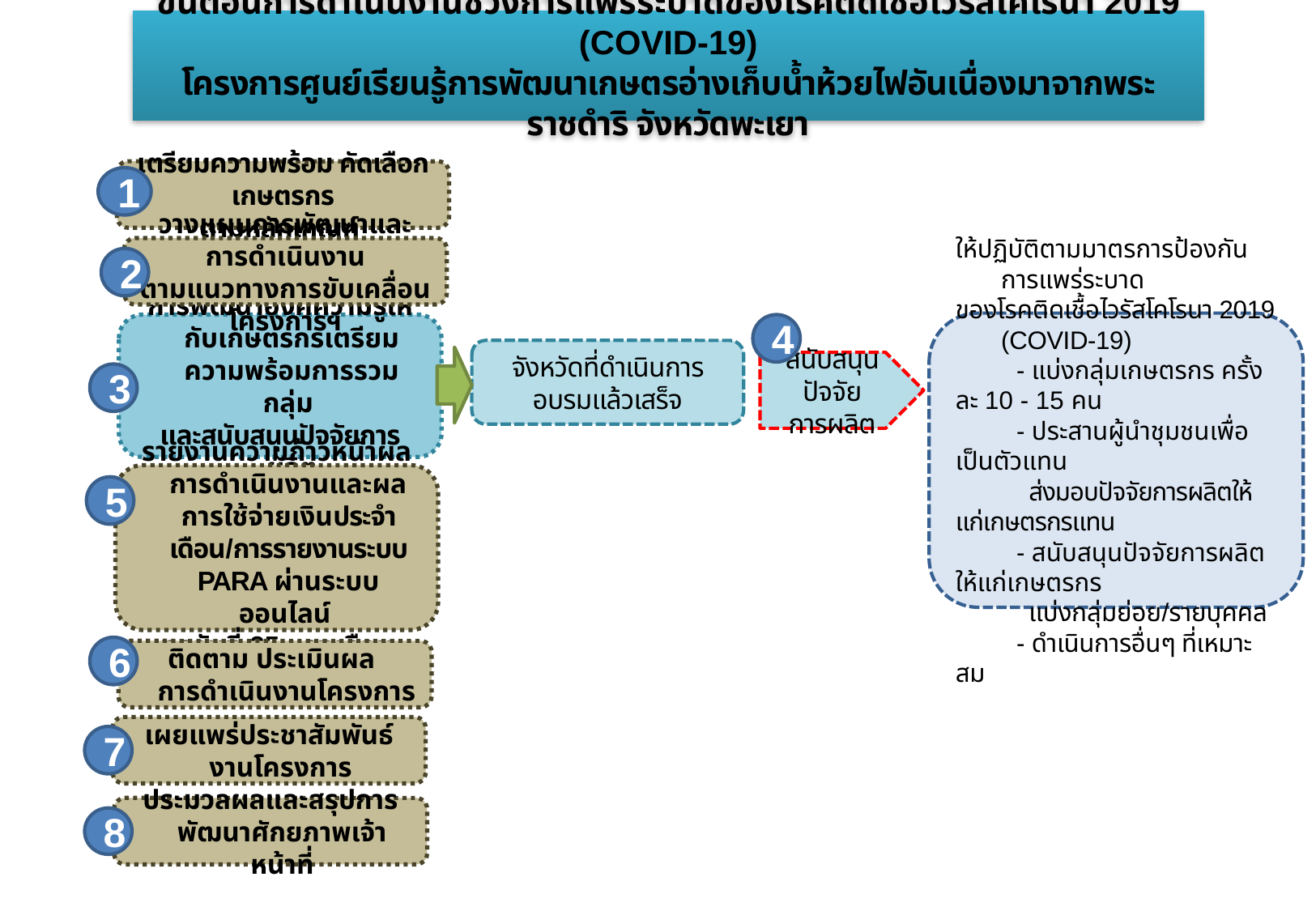

ขั้นตอนการดำเนินงานช่วงการแพร่ระบาดของโรคติดเชื้อไวรัสโคโรนา 2019 (COVID-19)
โครงการศูนย์เรียนรู้การพัฒนาเกษตรอ่างเก็บน้ำห้วยไฟอันเนื่องมาจากพระราชดำริ จังหวัดพะเยา
เตรียมความพร้อม คัดเลือกเกษตรกร
ตามหลักเกณฑ์
1
วางแผนการพัฒนาและการดำเนินงาน
ตามแนวทางการขับเคลื่อนโครงการฯ
2
ให้ปฏิบัติตามมาตรการป้องกันการแพร่ระบาด
ของโรคติดเชื้อไวรัสโคโรนา 2019 (COVID-19)
         - แบ่งกลุ่มเกษตรกร ครั้งละ 10 - 15 คน
         - ประสานผู้นำชุมชนเพื่อเป็นตัวแทน
           ส่งมอบปัจจัยการผลิตให้แก่เกษตรกรแทน
         - สนับสนุนปัจจัยการผลิตให้แก่เกษตรกร
           แบ่งกลุ่มย่อย/รายบุคคล
         - ดำเนินการอื่นๆ ที่เหมาะสม
4
การพัฒนาองค์ความรู้ให้กับเกษตรกรเตรียมความพร้อมการรวมกลุ่ม
และสนับสนุนปัจจัยการผลิต
จังหวัดที่ดำเนินการอบรมแล้วเสร็จ

สนับสนุนปัจจัย
การผลิต
3
รายงานความก้าวหน้าผลการดำเนินงานและผลการใช้จ่ายเงินประจำเดือน/การรายงานระบบ PARA ผ่านระบบออนไลน์
ทุกวันที่ 25 ของเดือน
5
6
ติดตาม ประเมินผล
การดำเนินงานโครงการ
เผยแพร่ประชาสัมพันธ์งานโครงการ
7
ประมวลผลและสรุปการพัฒนาศักยภาพเจ้าหน้าที่
8